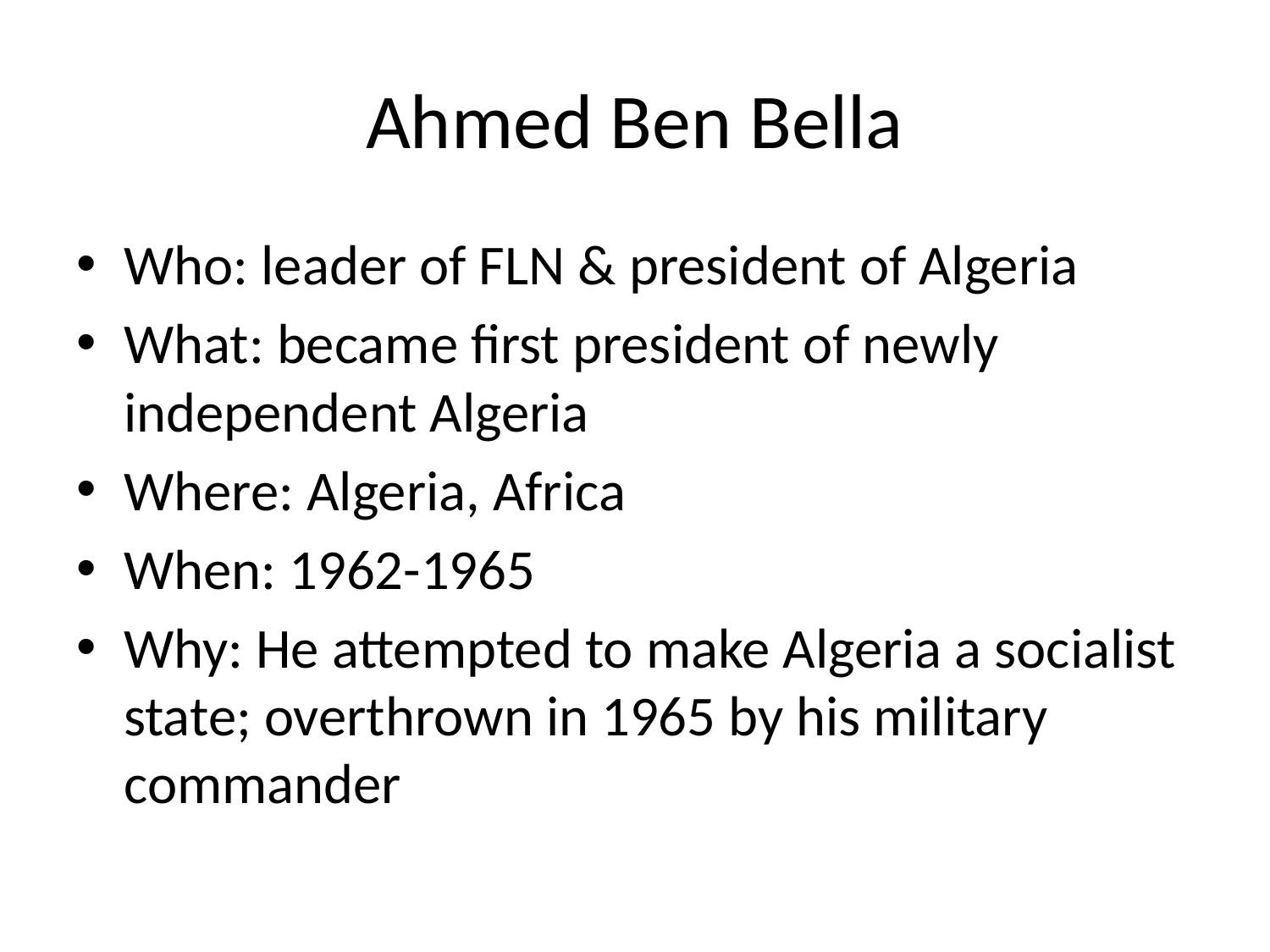

# Ahmed Ben Bella
Who: leader of FLN & president of Algeria
What: became first president of newly independent Algeria
Where: Algeria, Africa
When: 1962-1965
Why: He attempted to make Algeria a socialist state; overthrown in 1965 by his military commander